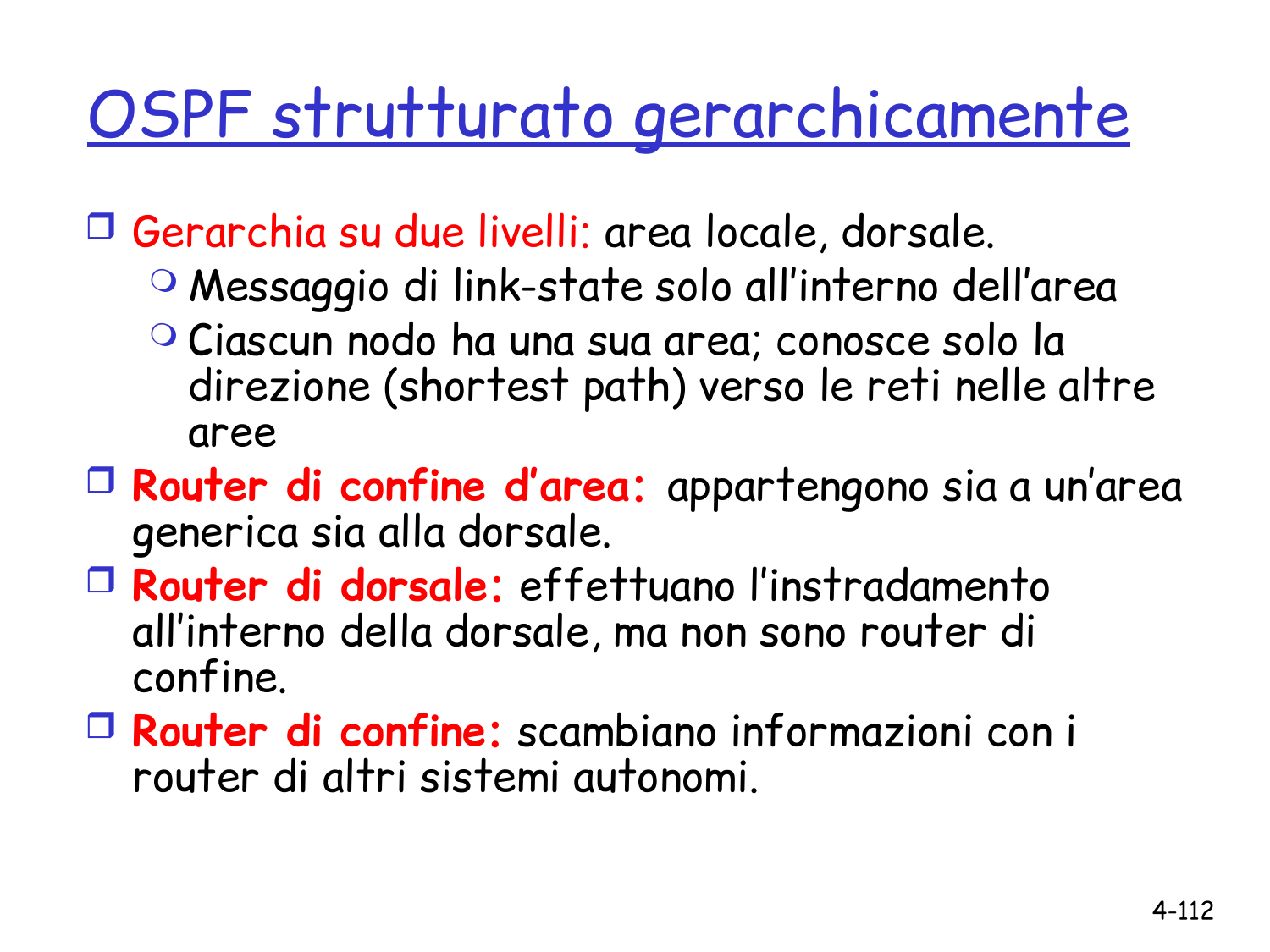

# OSPF strutturato gerarchicamente
Gerarchia su due livelli: area locale, dorsale.
Messaggio di link-state solo all’interno dell’area
Ciascun nodo ha una sua area; conosce solo la direzione (shortest path) verso le reti nelle altre aree
Router di confine d’area: appartengono sia a un’area generica sia alla dorsale.
Router di dorsale: effettuano l’instradamento all’interno della dorsale, ma non sono router di confine.
Router di confine: scambiano informazioni con i router di altri sistemi autonomi.

4-112